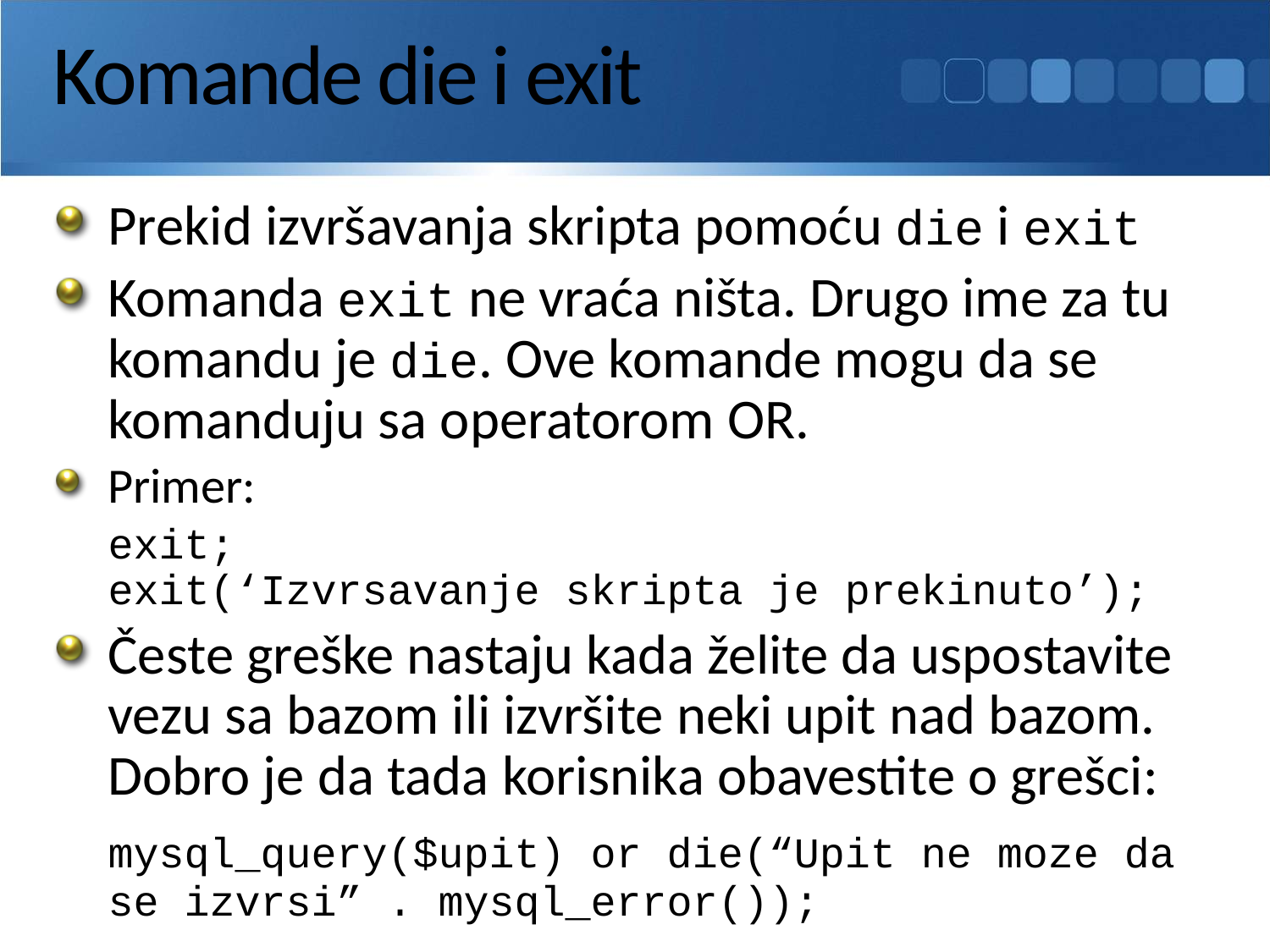

# Komande die i exit
Prekid izvršavanja skripta pomoću die i exit
Komanda exit ne vraća ništa. Drugo ime za tu komandu je die. Ove komande mogu da se komanduju sa operatorom OR.
Primer:
	exit;
exit(‘Izvrsavanje skripta je prekinuto’);
Česte greške nastaju kada želite da uspostavite vezu sa bazom ili izvršite neki upit nad bazom. Dobro je da tada korisnika obavestite o grešci:
	mysql_query($upit) or die(“Upit ne moze da se izvrsi” . mysql_error());